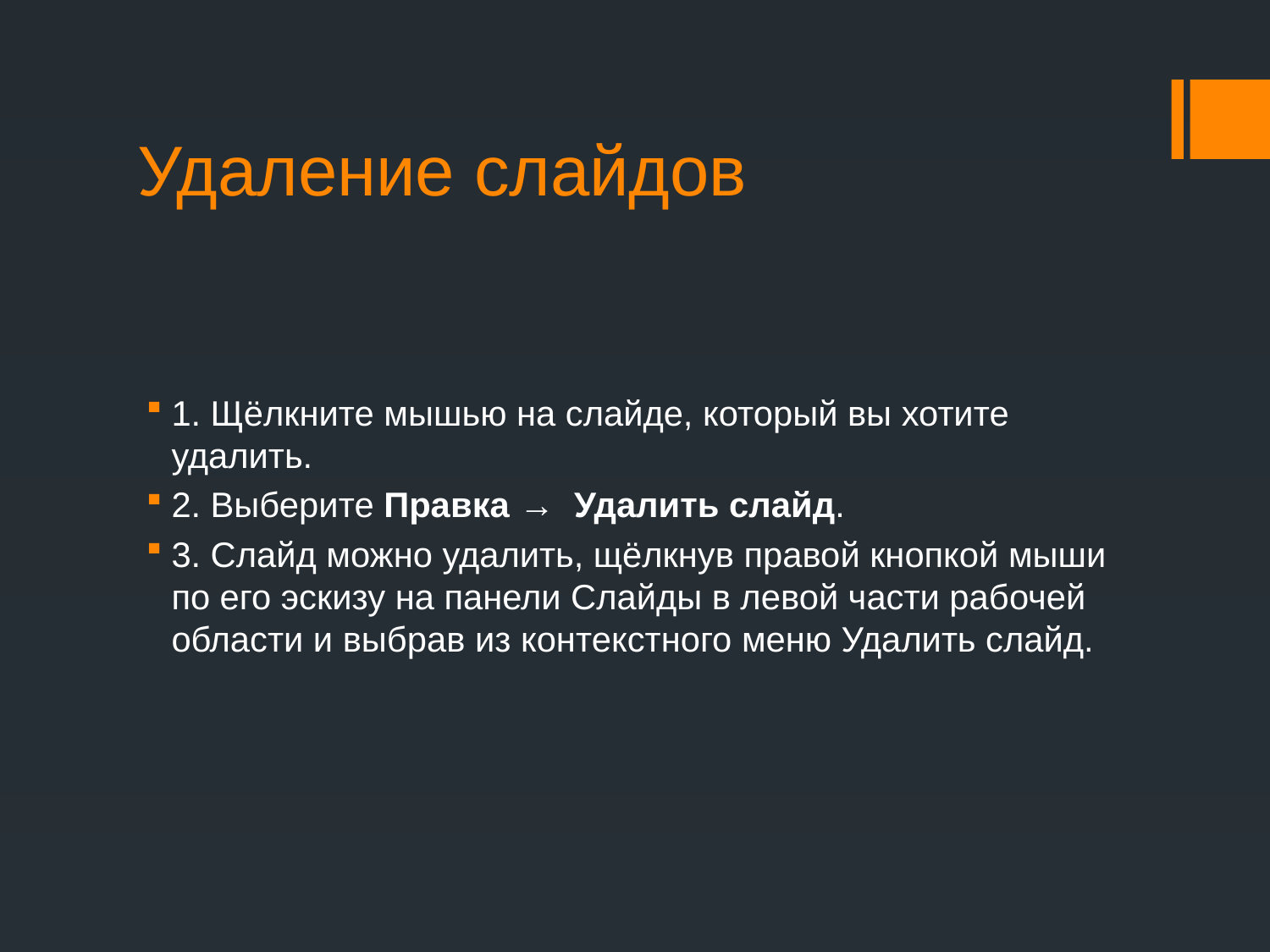

# Удаление слайдов
1. Щёлкните мышью на слайде, который вы хотите удалить.
2. Выберите Правка →  Удалить слайд.
3. Слайд можно удалить, щёлкнув правой кнопкой мыши по его эскизу на панели Слайды в левой части рабочей области и выбрав из контекстного меню Удалить слайд.